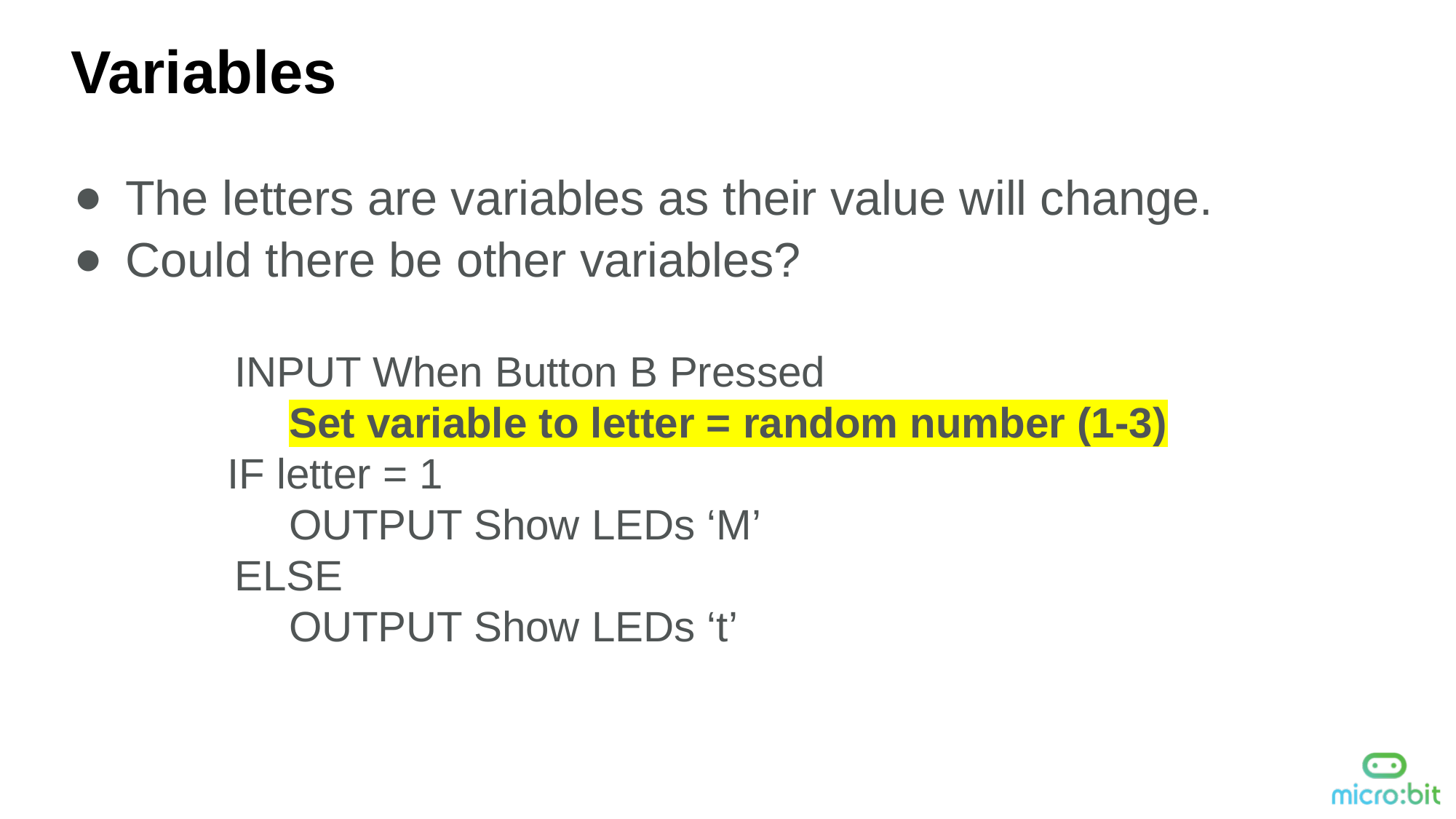

Variables

The letters are variables as their value will change.
Could there be other variables?

INPUT When Button B Pressed
	Set variable to letter = random number (1-3)
    IF letter = 1
OUTPUT Show LEDs ‘M’
ELSE
	OUTPUT Show LEDs ‘t’